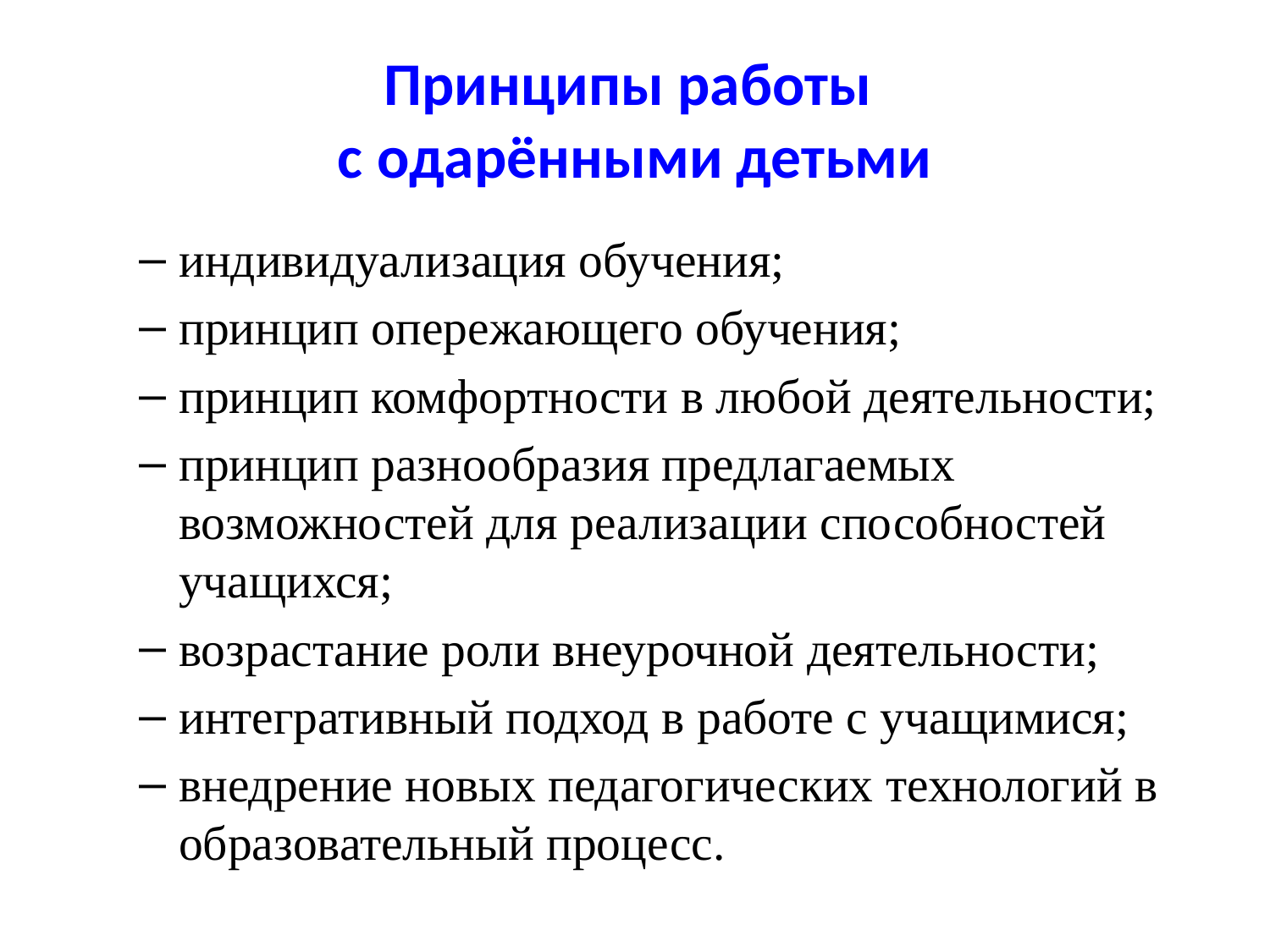

# Принципы работы с одарёнными детьми
индивидуализация обучения;
принцип опережающего обучения;
принцип комфортности в любой деятельности;
принцип разнообразия предлагаемых возможностей для реализации способностей учащихся;
возрастание роли внеурочной деятельности;
интегративный подход в работе с учащимися;
внедрение новых педагогических технологий в образовательный процесс.